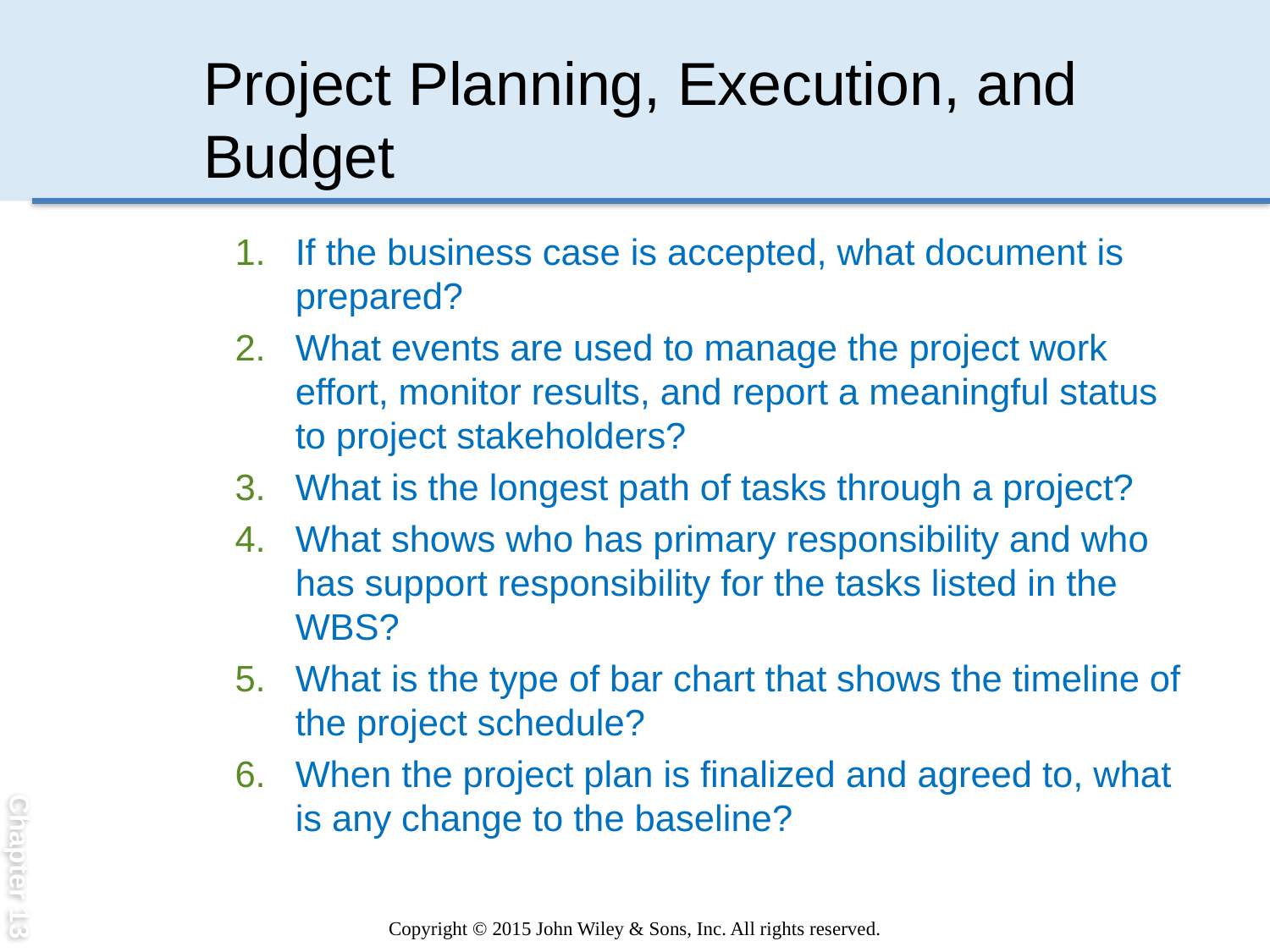

Chapter 13
# Project Planning, Execution, and Budget
If the business case is accepted, what document is prepared?
What events are used to manage the project work effort, monitor results, and report a meaningful status to project stakeholders?
What is the longest path of tasks through a project?
What shows who has primary responsibility and who has support responsibility for the tasks listed in the WBS?
What is the type of bar chart that shows the timeline of the project schedule?
When the project plan is finalized and agreed to, what is any change to the baseline?